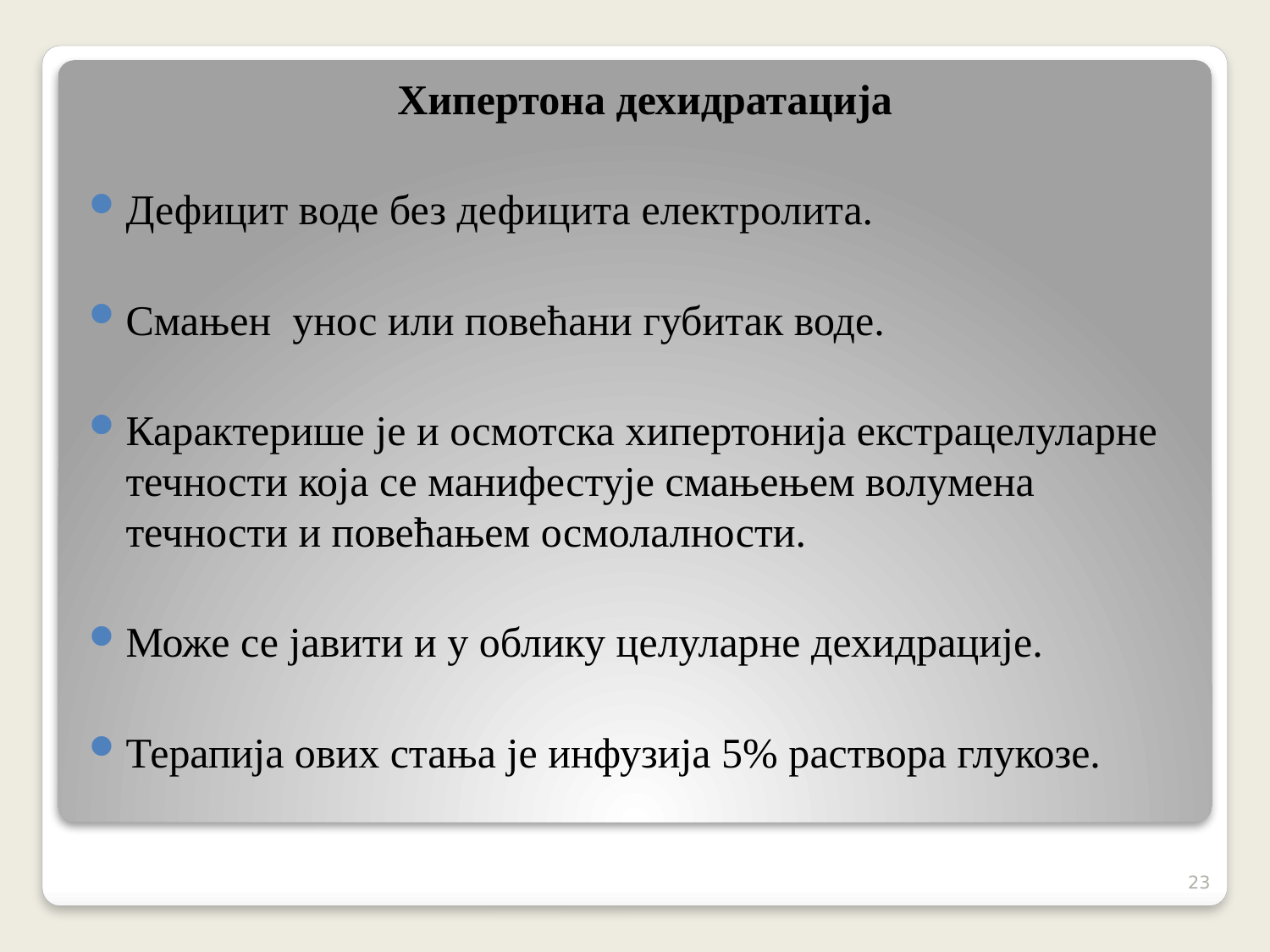

Хипертона дехидратација

Дефицит воде без дефицита електролита.

Смањен  унос или повећани губитак воде.

Карактерише је и осмотска хипертонија екстрацелуларне течности која се манифестује смањењем волумена течности и повећањем осмолалности.

Може се јавити и у облику целуларне дехидрације.

Терапија ових стања је инфузија 5% раствора глукозе.
23